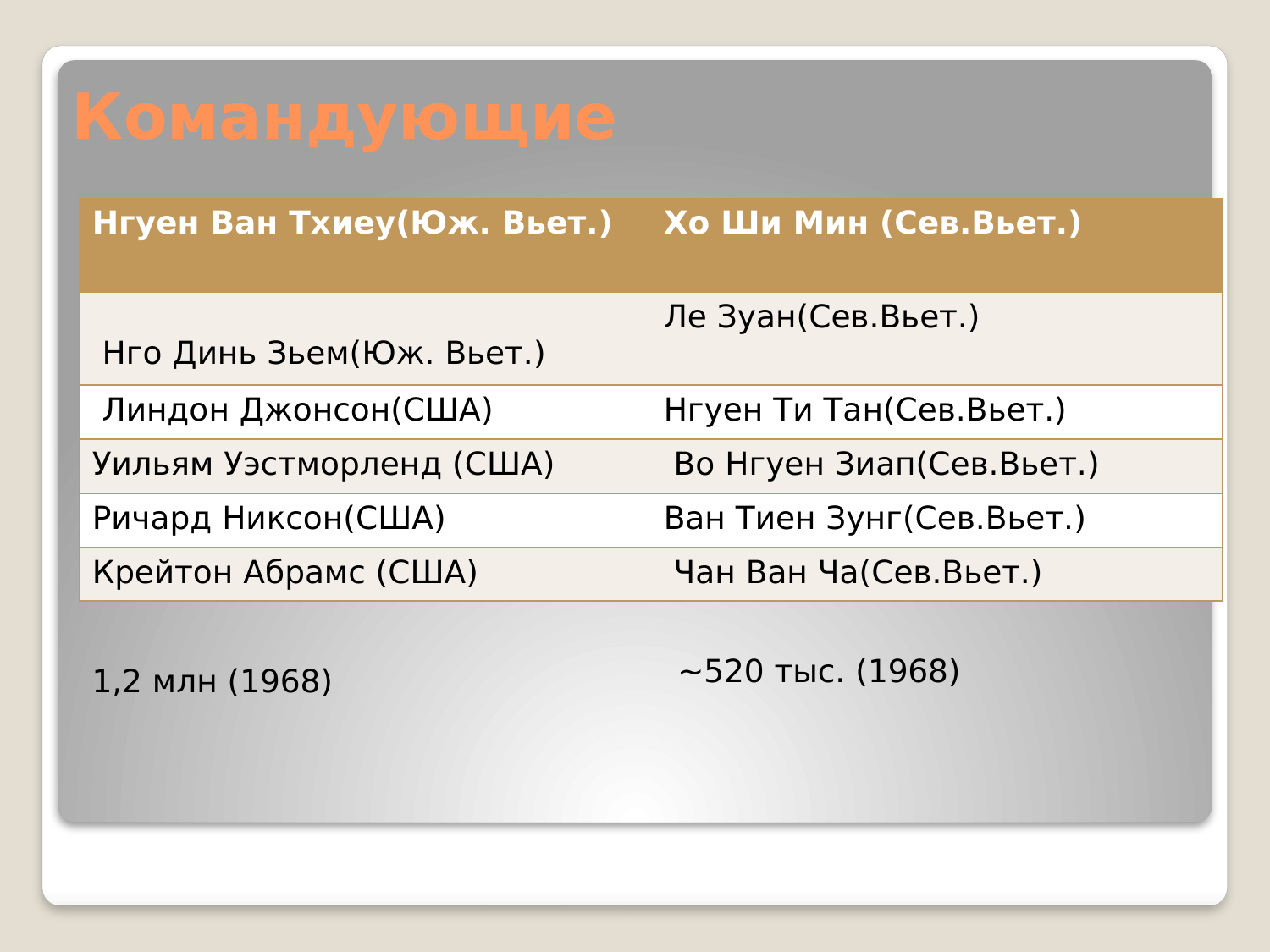

# Командующие
| Нгуен Ван Тхиеу(Юж. Вьет.) | Хо Ши Мин (Сев.Вьет.) |
| --- | --- |
| Нго Динь Зьем(Юж. Вьет.) | Ле Зуан(Сев.Вьет.) |
| Линдон Джонсон(США) | Нгуен Ти Тан(Сев.Вьет.) |
| Уильям Уэстморленд (США) | Во Нгуен Зиап(Сев.Вьет.) |
| Ричард Никсон(США) | Ван Тиен Зунг(Сев.Вьет.) |
| Крейтон Абрамс (США) | Чан Ван Ча(Сев.Вьет.) |
~520 тыс. (1968)
1,2 млн (1968)